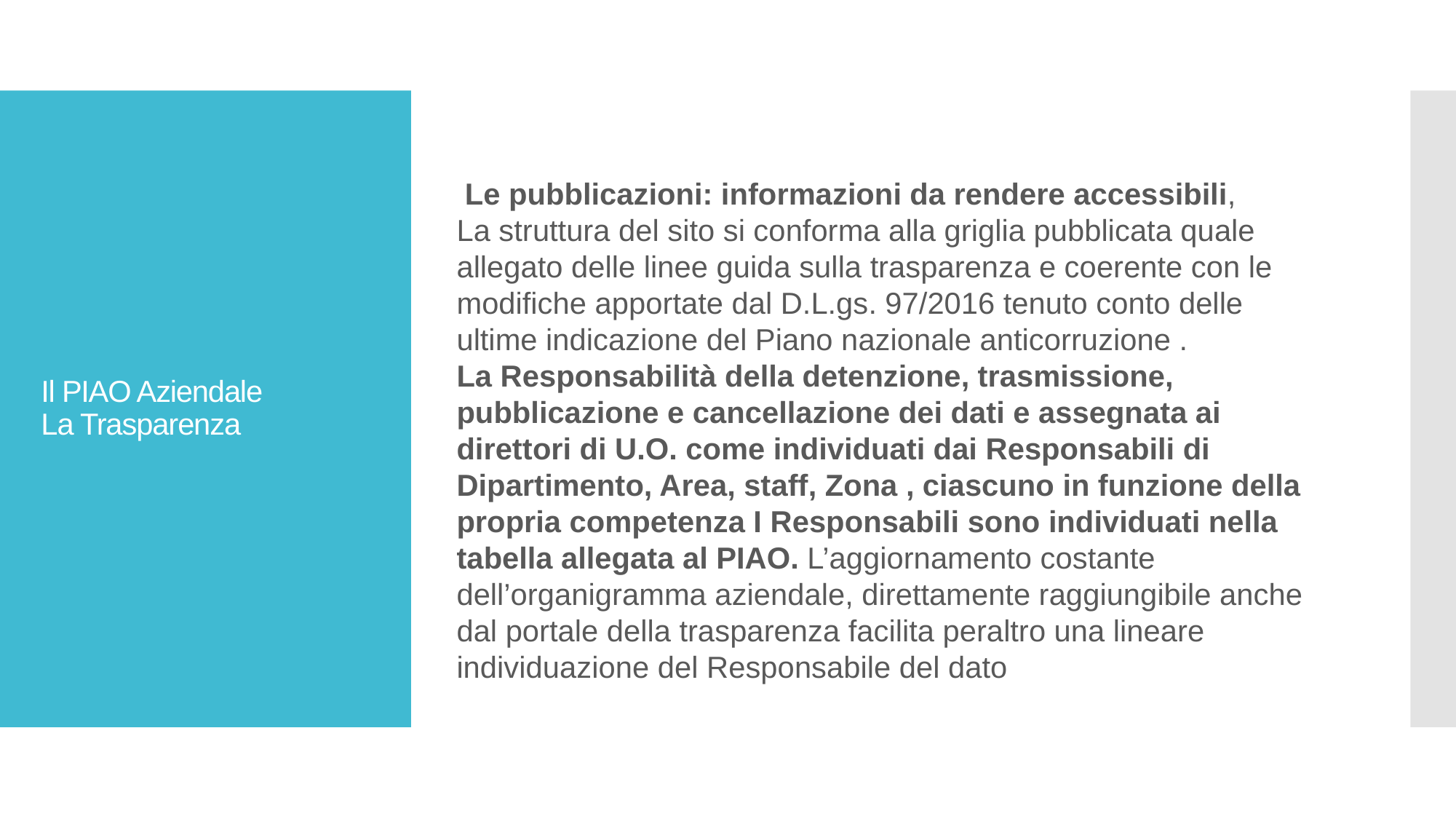

Le pubblicazioni: informazioni da rendere accessibili,
La struttura del sito si conforma alla griglia pubblicata quale allegato delle linee guida sulla trasparenza e coerente con le modifiche apportate dal D.L.gs. 97/2016 tenuto conto delle ultime indicazione del Piano nazionale anticorruzione .
La Responsabilità della detenzione, trasmissione, pubblicazione e cancellazione dei dati e assegnata ai direttori di U.O. come individuati dai Responsabili di Dipartimento, Area, staff, Zona , ciascuno in funzione della propria competenza I Responsabili sono individuati nella tabella allegata al PIAO. L’aggiornamento costante dell’organigramma aziendale, direttamente raggiungibile anche dal portale della trasparenza facilita peraltro una lineare individuazione del Responsabile del dato
# Il PIAO Aziendale La Trasparenza